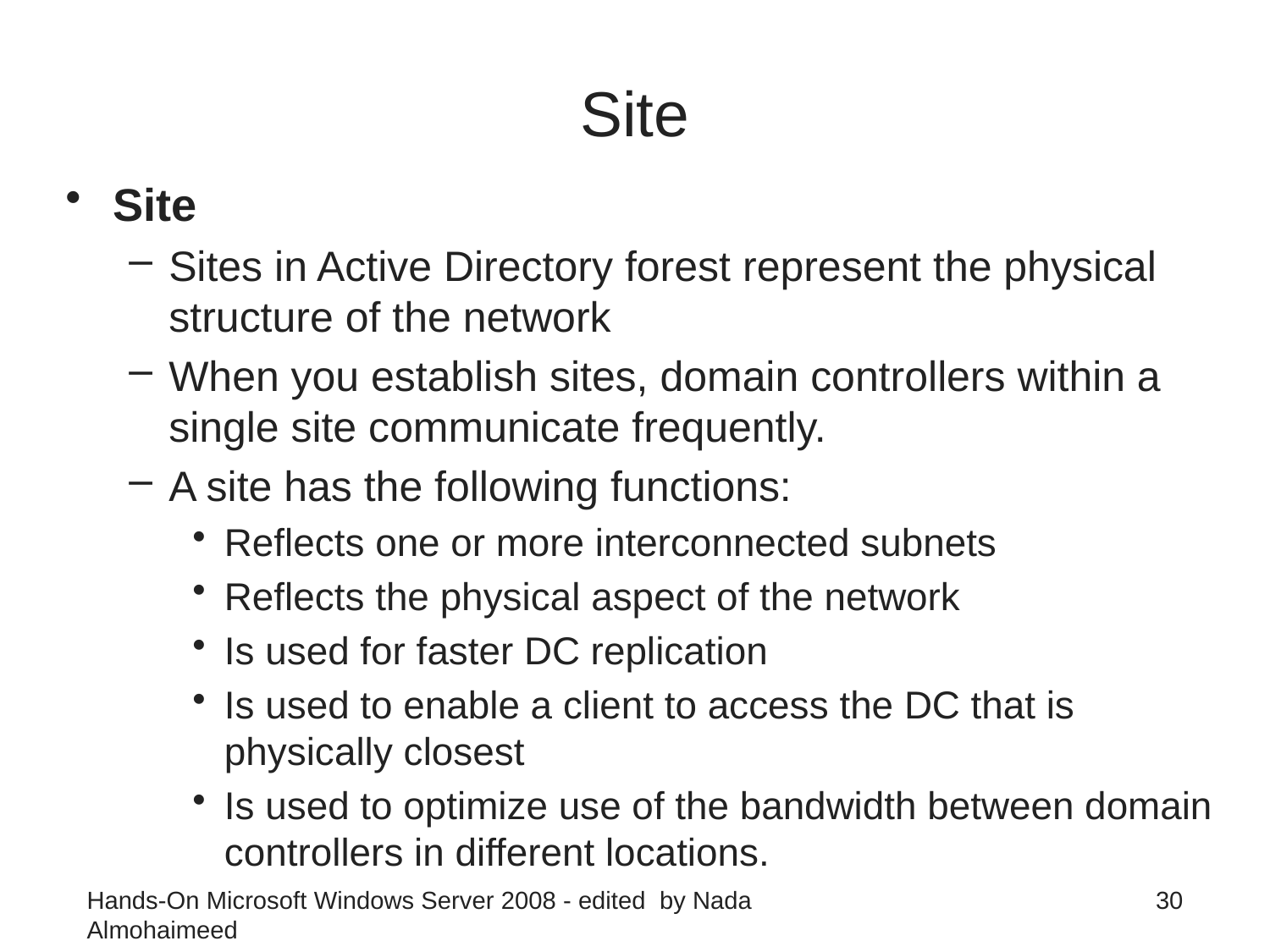

# Site
Site
Sites in Active Directory forest represent the physical structure of the network
When you establish sites, domain controllers within a single site communicate frequently.
A site has the following functions:
Reflects one or more interconnected subnets
Reflects the physical aspect of the network
Is used for faster DC replication
Is used to enable a client to access the DC that is physically closest
Is used to optimize use of the bandwidth between domain controllers in different locations.
Hands-On Microsoft Windows Server 2008 - edited  by Nada Almohaimeed
30